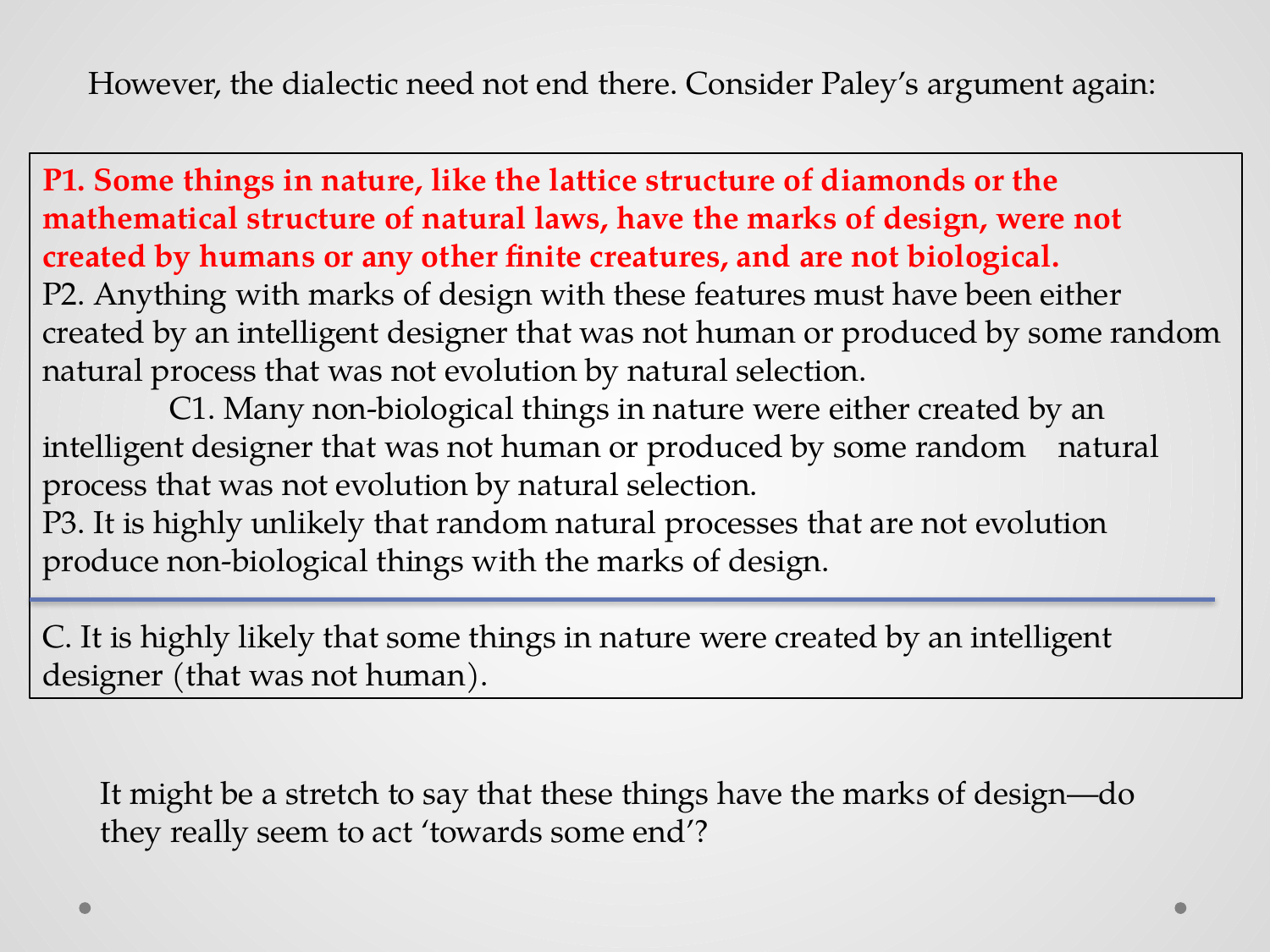

However, the dialectic need not end there. Consider Paley’s argument again:
P1. Some things in nature, like the lattice structure of diamonds or the mathematical structure of natural laws, have the marks of design, were not created by humans or any other finite creatures, and are not biological.
P2. Anything with marks of design with these features must have been either created by an intelligent designer that was not human or produced by some random natural process that was not evolution by natural selection.
	C1. Many non-biological things in nature were either created by an 	intelligent designer that was not human or produced by some random 	natural process that was not evolution by natural selection.
P3. It is highly unlikely that random natural processes that are not evolution produce non-biological things with the marks of design.

C. It is highly likely that some things in nature were created by an intelligent designer (that was not human).
It might be a stretch to say that these things have the marks of design—do they really seem to act ‘towards some end’?